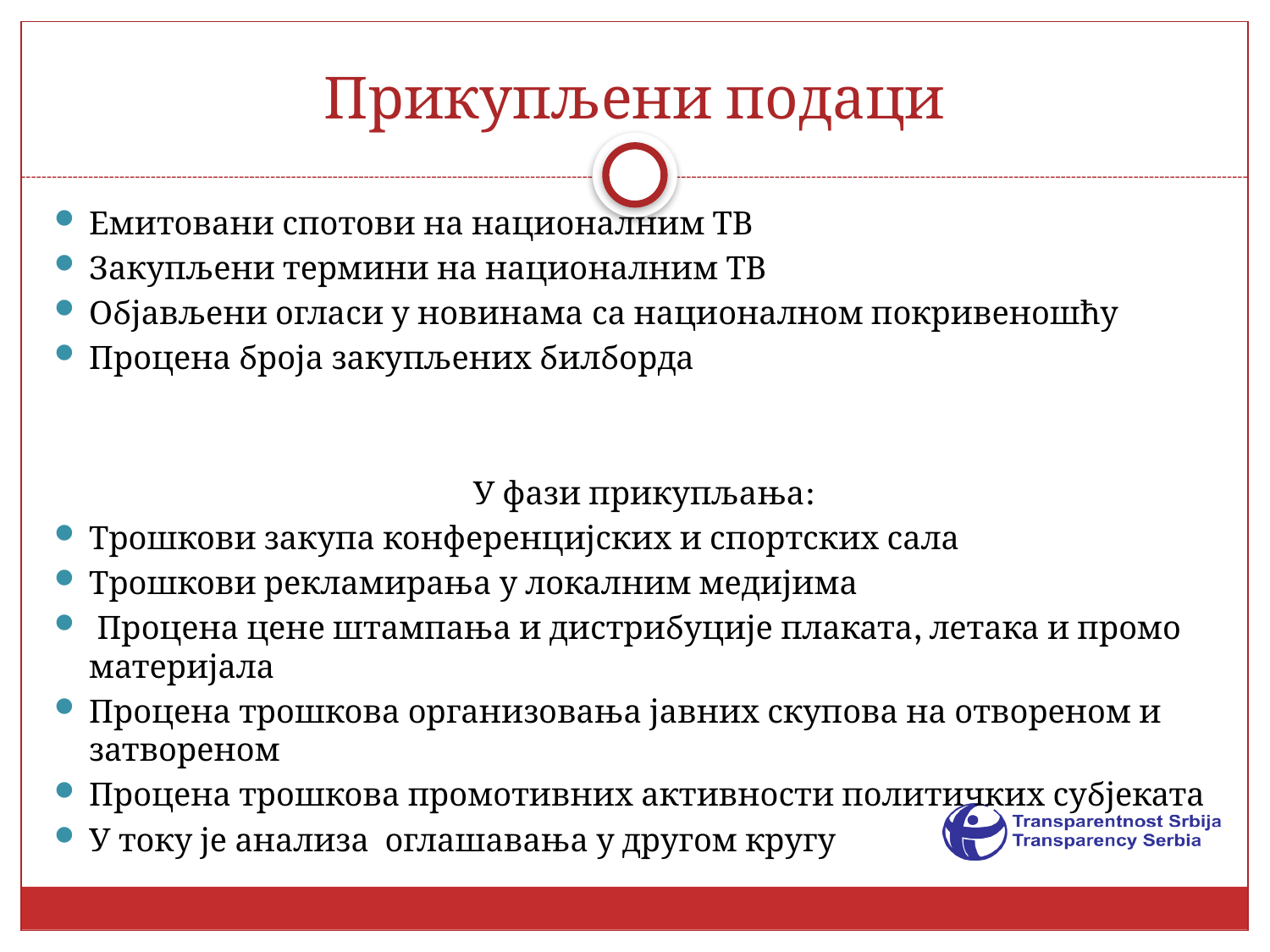

# Прикупљени подаци
Емитовани спотови на националним ТВ
Закупљени термини на националним ТВ
Објављени огласи у новинама са националном покривеношћу
Процена броја закупљених билборда

   У фази прикупљања:
Трошкови закупа конференцијских и спортских сала
Трошкови рекламирања у локалним медијима
 Процена цене штампања и дистрибуције плаката, летака и промо материјала
Процена трошкова организовања јавних скупова на отвореном и затвореном
Процена трошкова промотивних активности политичких субјеката
У току је анализа  оглашавања у другом кругу